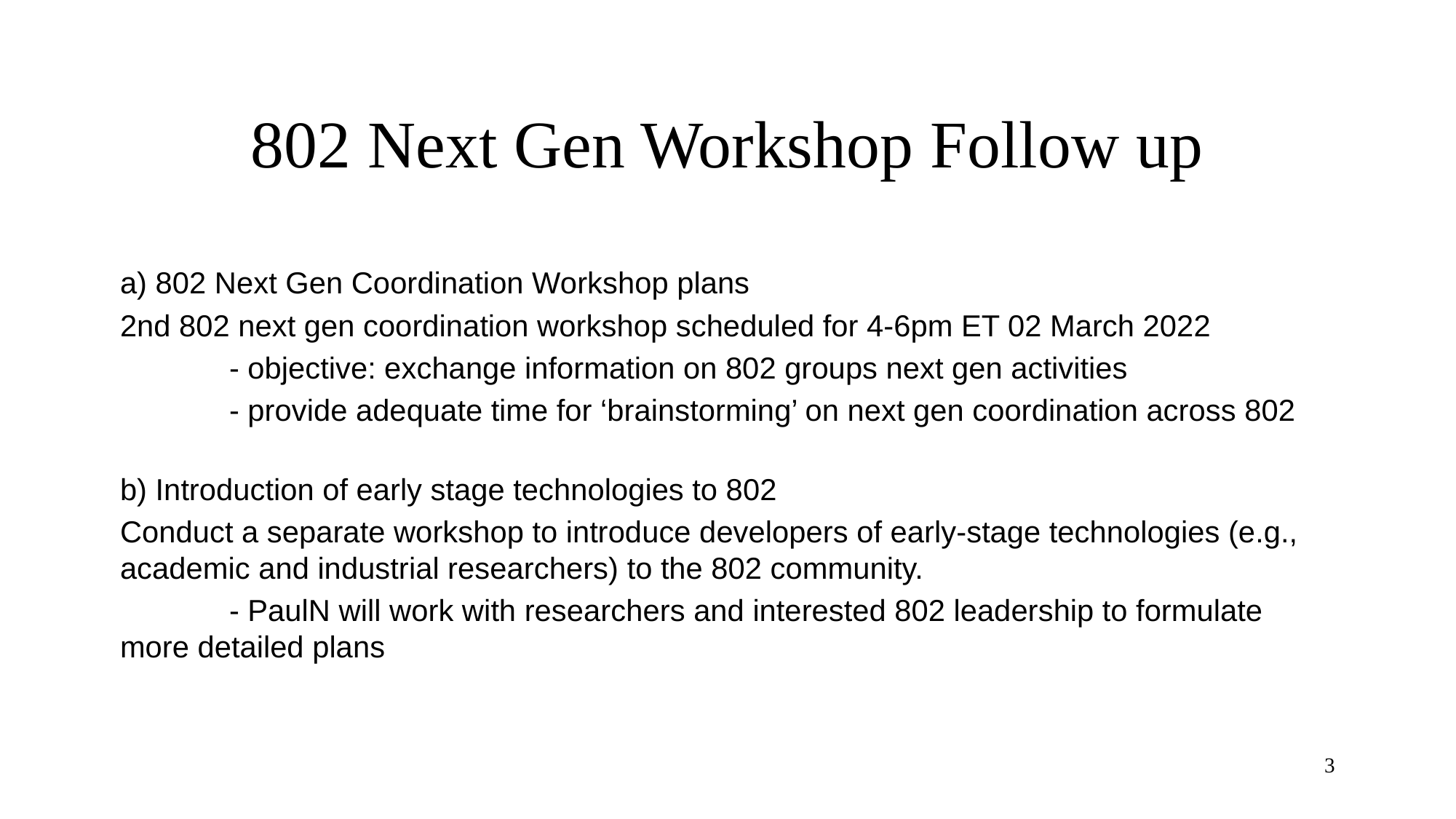

# 802 Next Gen Workshop Follow up
a) 802 Next Gen Coordination Workshop plans
2nd 802 next gen coordination workshop scheduled for 4-6pm ET 02 March 2022
	- objective: exchange information on 802 groups next gen activities
	- provide adequate time for ‘brainstorming’ on next gen coordination across 802
b) Introduction of early stage technologies to 802
Conduct a separate workshop to introduce developers of early-stage technologies (e.g., academic and industrial researchers) to the 802 community.
	- PaulN will work with researchers and interested 802 leadership to formulate more detailed plans

3